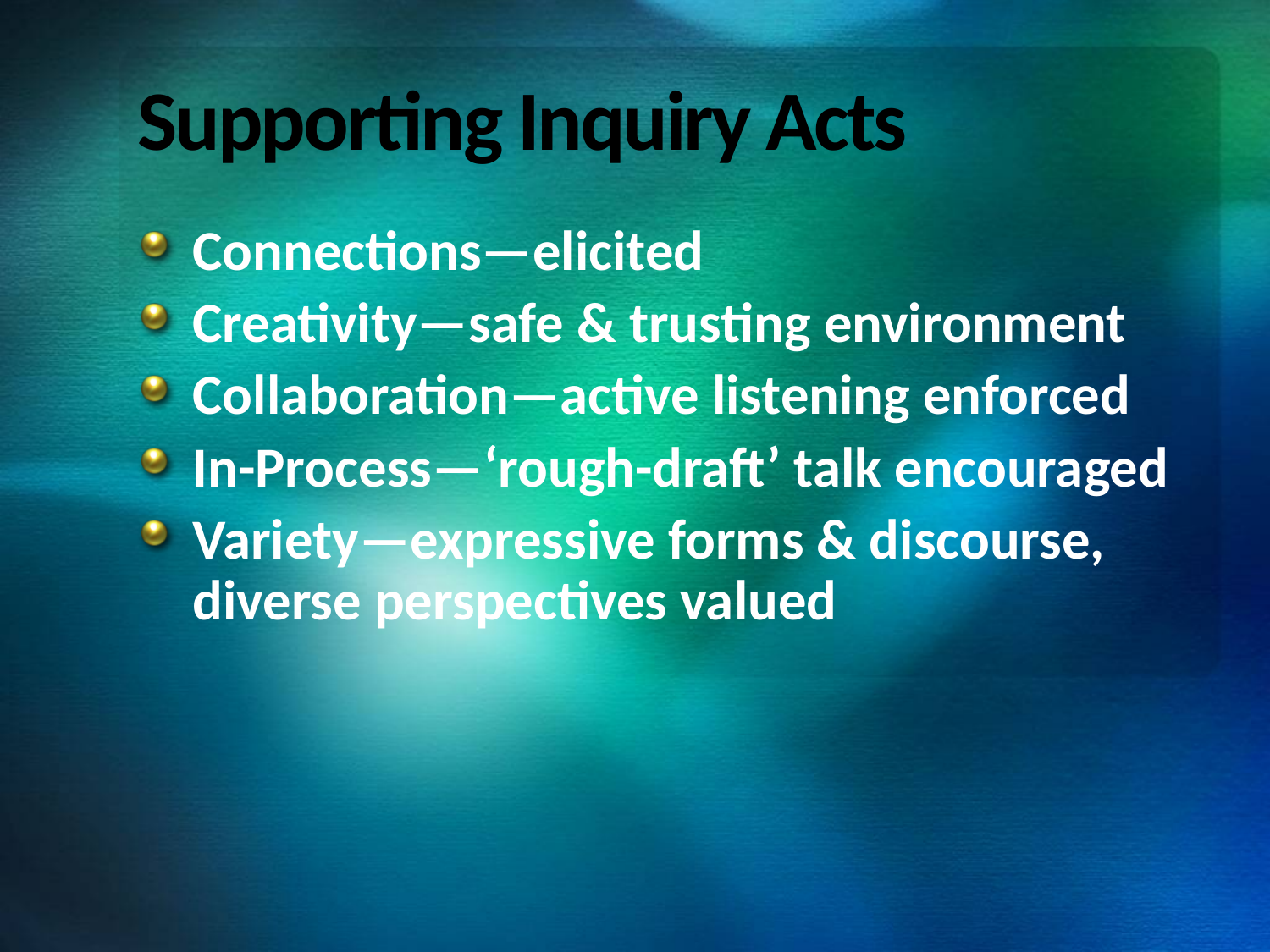

# Supporting Inquiry Acts
Connections—elicited
Creativity—safe & trusting environment
Collaboration—active listening enforced
In-Process—‘rough-draft’ talk encouraged
Variety—expressive forms & discourse, diverse perspectives valued